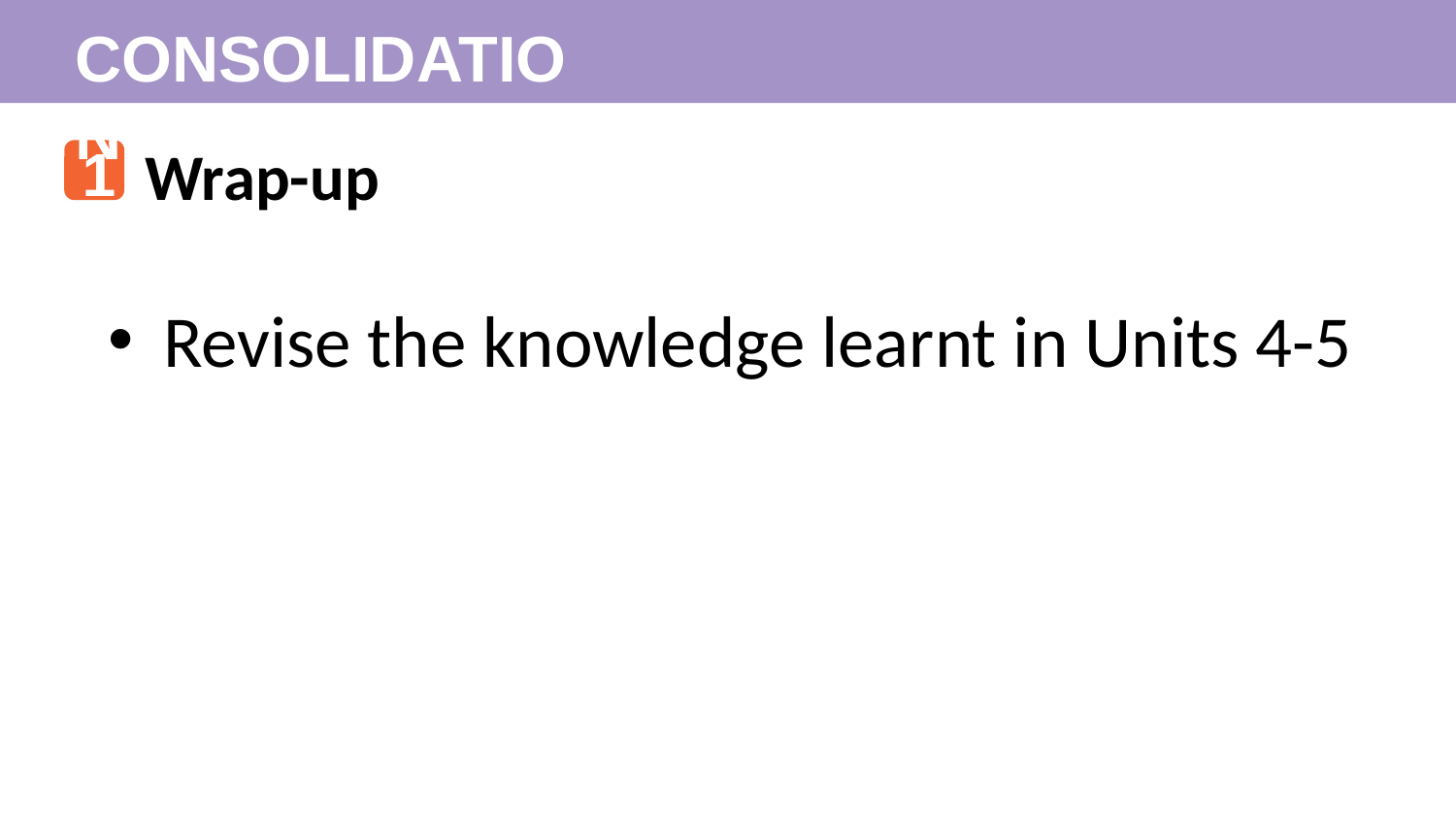

CONSOLIDATION
1
Wrap-up

Revise the knowledge learnt in Units 4-5